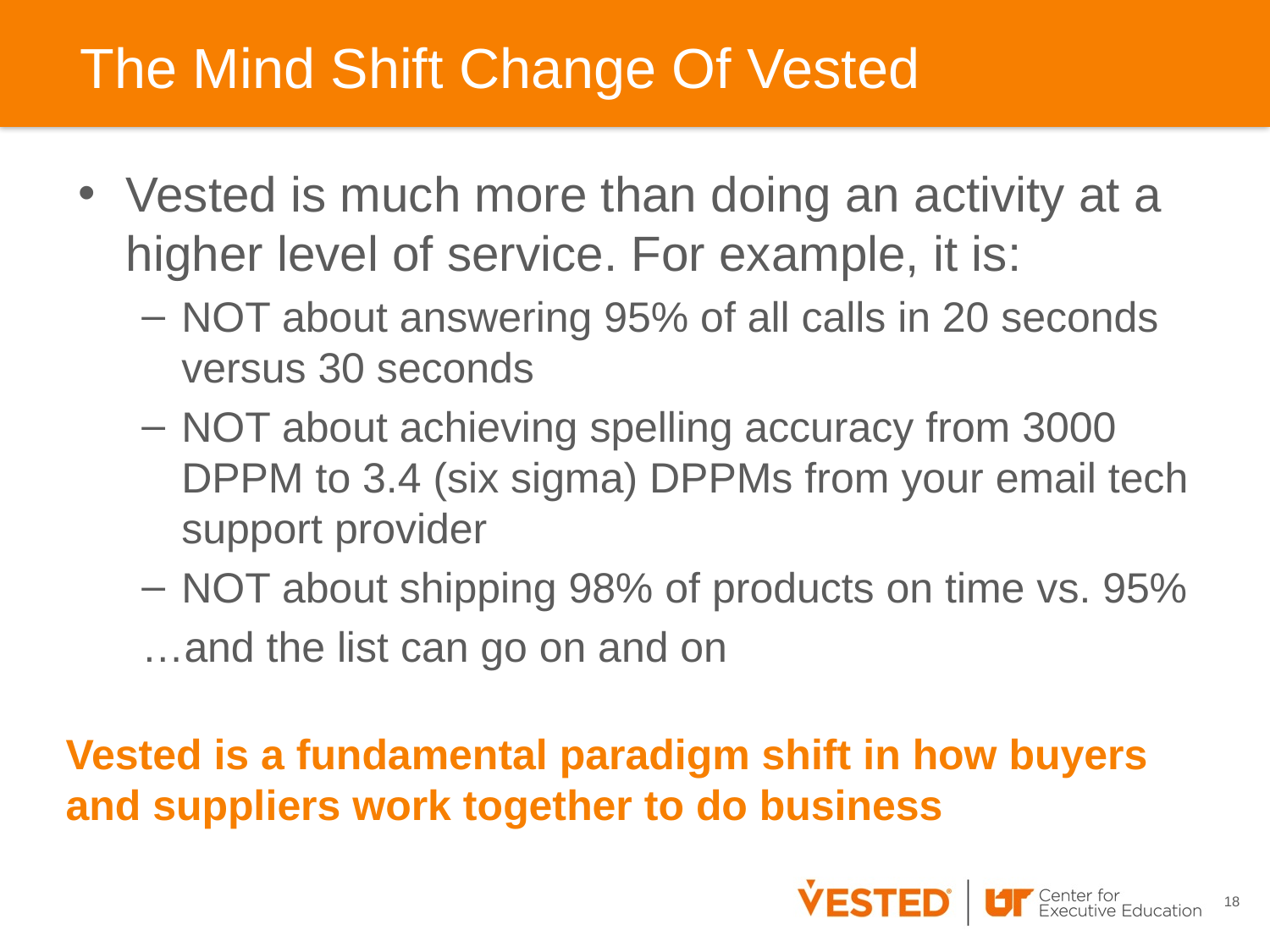

# The Mind Shift Change Of Vested
Vested is much more than doing an activity at a higher level of service. For example, it is:
NOT about answering 95% of all calls in 20 seconds versus 30 seconds
NOT about achieving spelling accuracy from 3000 DPPM to 3.4 (six sigma) DPPMs from your email tech support provider
NOT about shipping 98% of products on time vs. 95%
…and the list can go on and on
Vested is a fundamental paradigm shift in how buyers and suppliers work together to do business

18